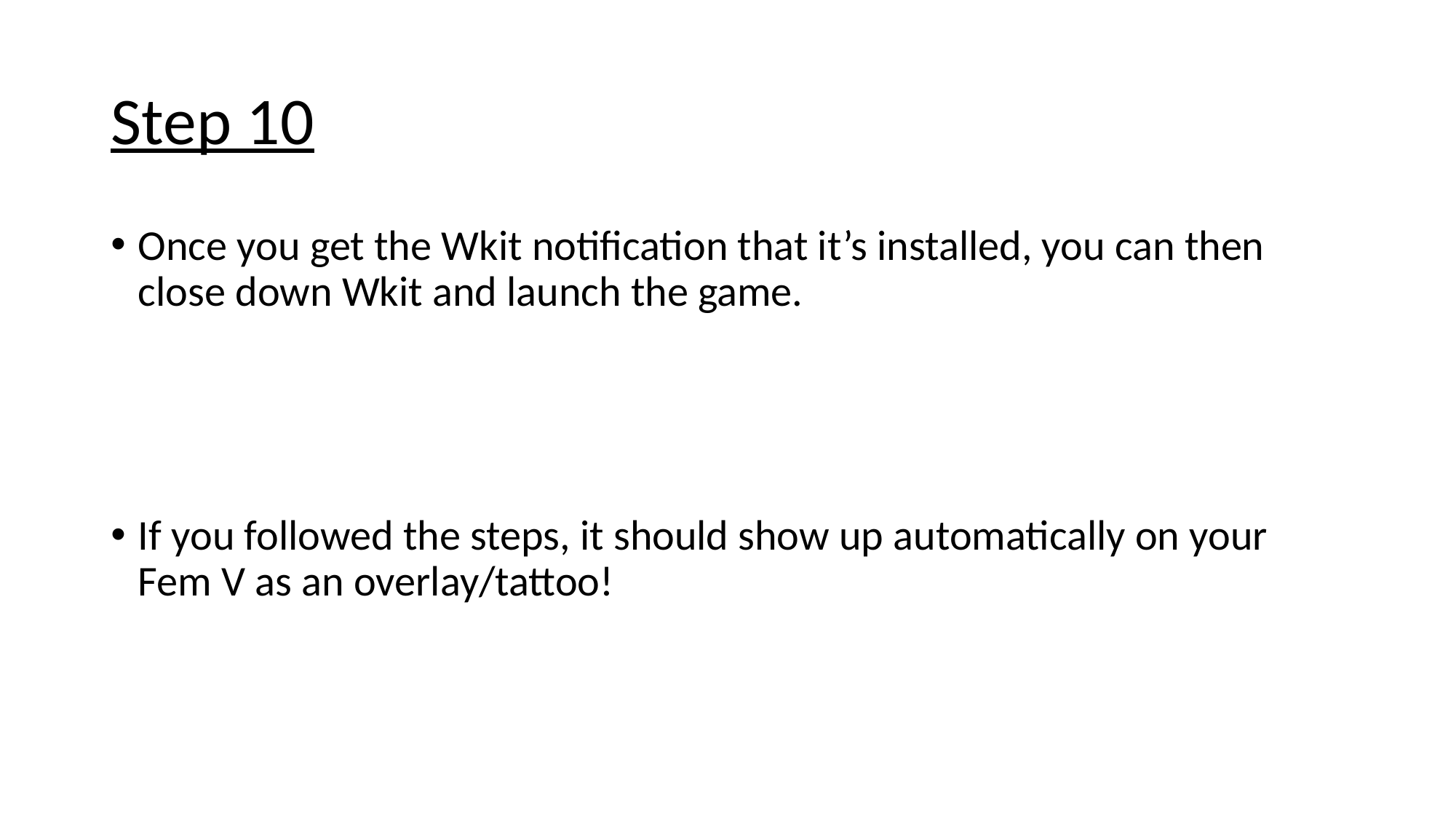

# Step 10
Once you get the Wkit notification that it’s installed, you can then close down Wkit and launch the game.

If you followed the steps, it should show up automatically on your Fem V as an overlay/tattoo!